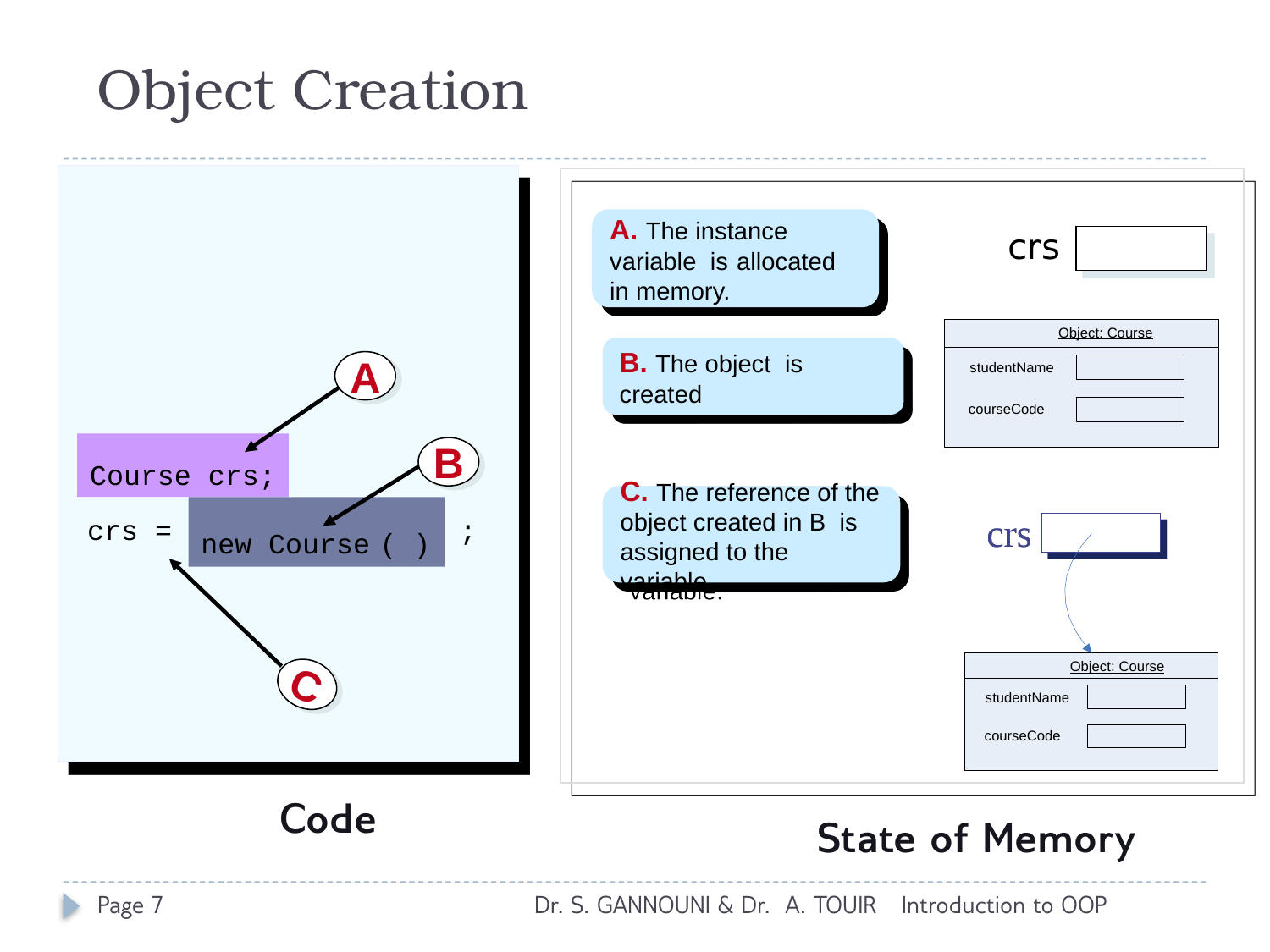

# Object Creation

A. The instance variable  is 	allocated in memory.
crs

Object: Course

studentName

courseCode
B. The object  is 	created
A

Course crs;
B

crs =                 ;
C. The reference of the object created in B  is assigned to the variable.

C
new Course ( )

crs
crs

Object: Course

studentName

courseCode
Code
State of Memory
Page 7
Dr. S. GANNOUNI & Dr.  A. TOUIR
Introduction to OOP